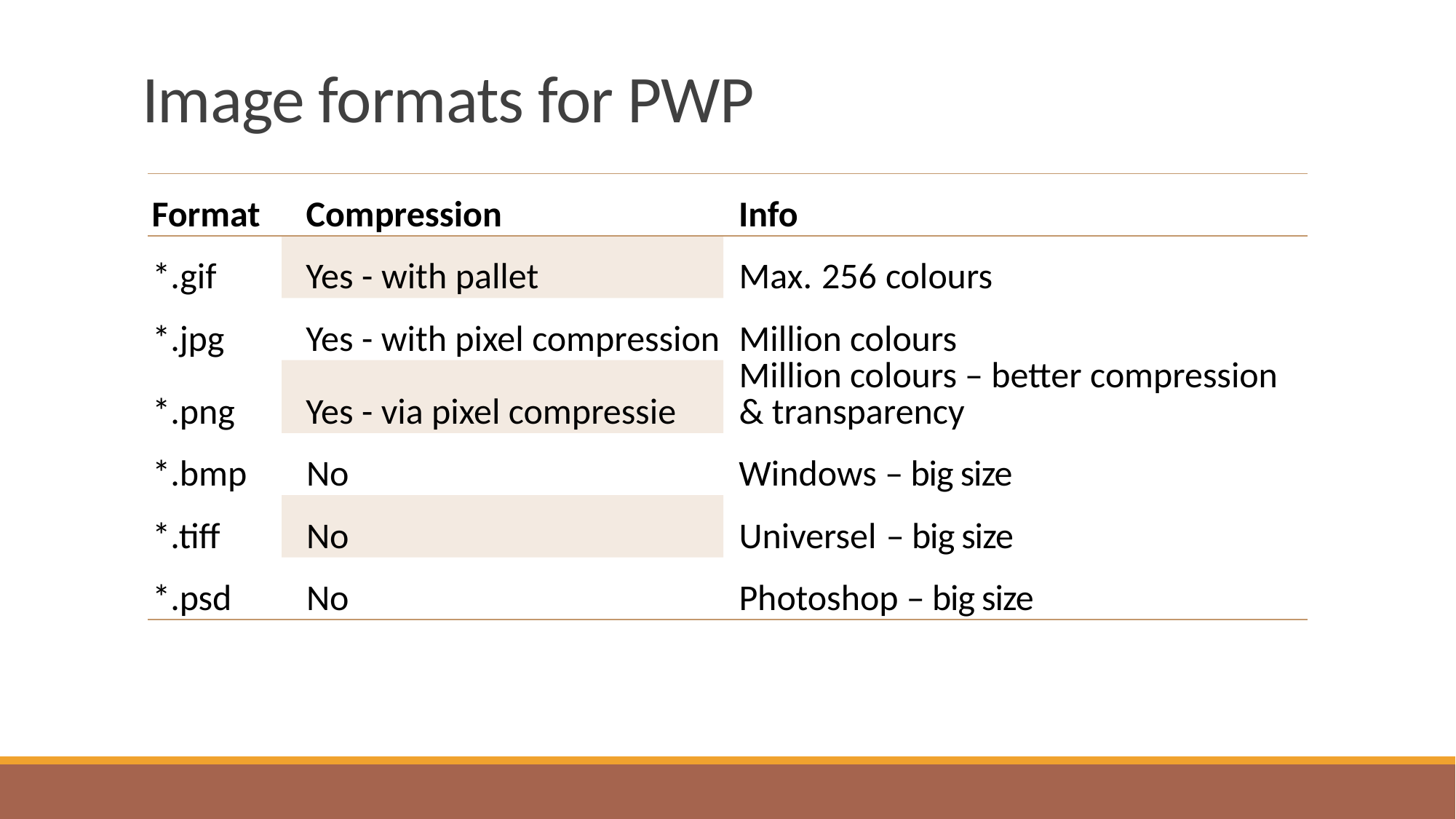

# Image formats for PWP
| Format | Compression | Info |
| --- | --- | --- |
| \*.gif | Yes - with pallet | Max. 256 colours |
| \*.jpg | Yes - with pixel compression | Million colours |
| \*.png | Yes - via pixel compressie | Million colours – better compression & transparency |
| \*.bmp | No | Windows – big size |
| \*.tiff | No | Universel – big size |
| \*.psd | No | Photoshop – big size |